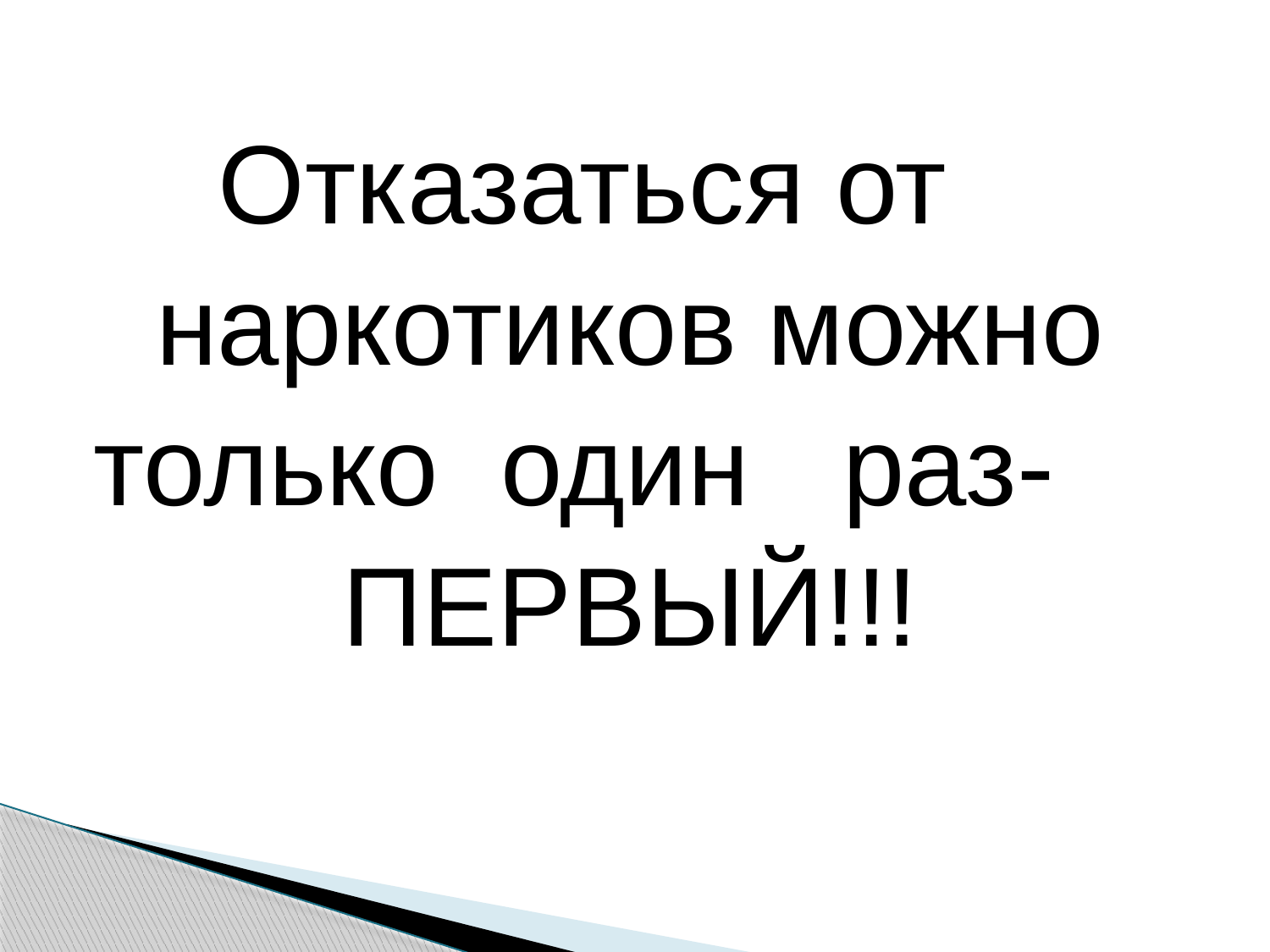

Отказаться от
  наркотиков можно
только  один   раз-
        ПЕРВЫЙ!!!
#